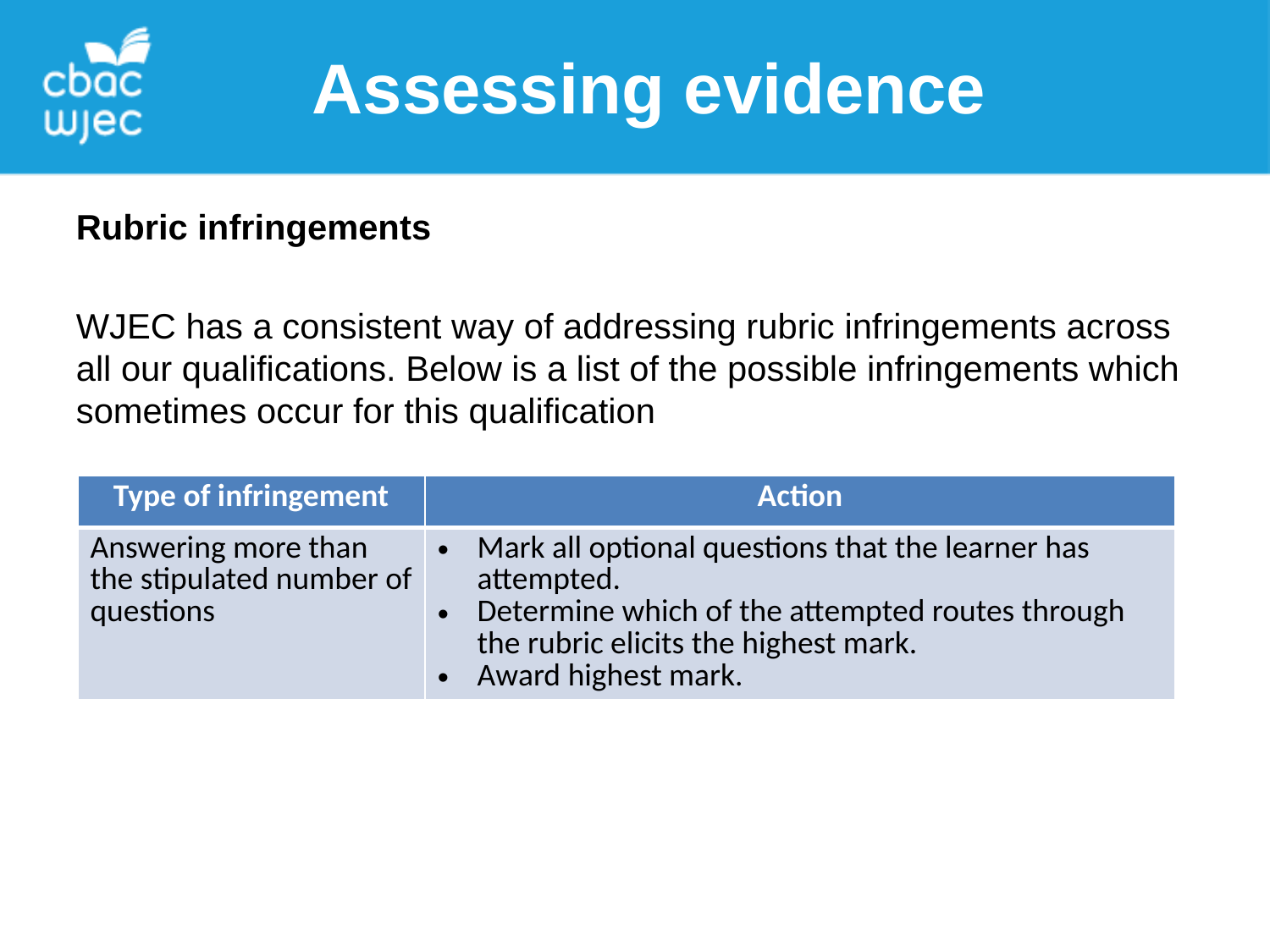

Assessing evidence
Rubric infringements

WJEC has a consistent way of addressing rubric infringements across all our qualifications. Below is a list of the possible infringements which sometimes occur for this qualification

| Type of infringement | Action |
| --- | --- |
| Answering more than the stipulated number of questions | Mark all optional questions that the learner has attempted. Determine which of the attempted routes through the rubric elicits the highest mark. Award highest mark. |